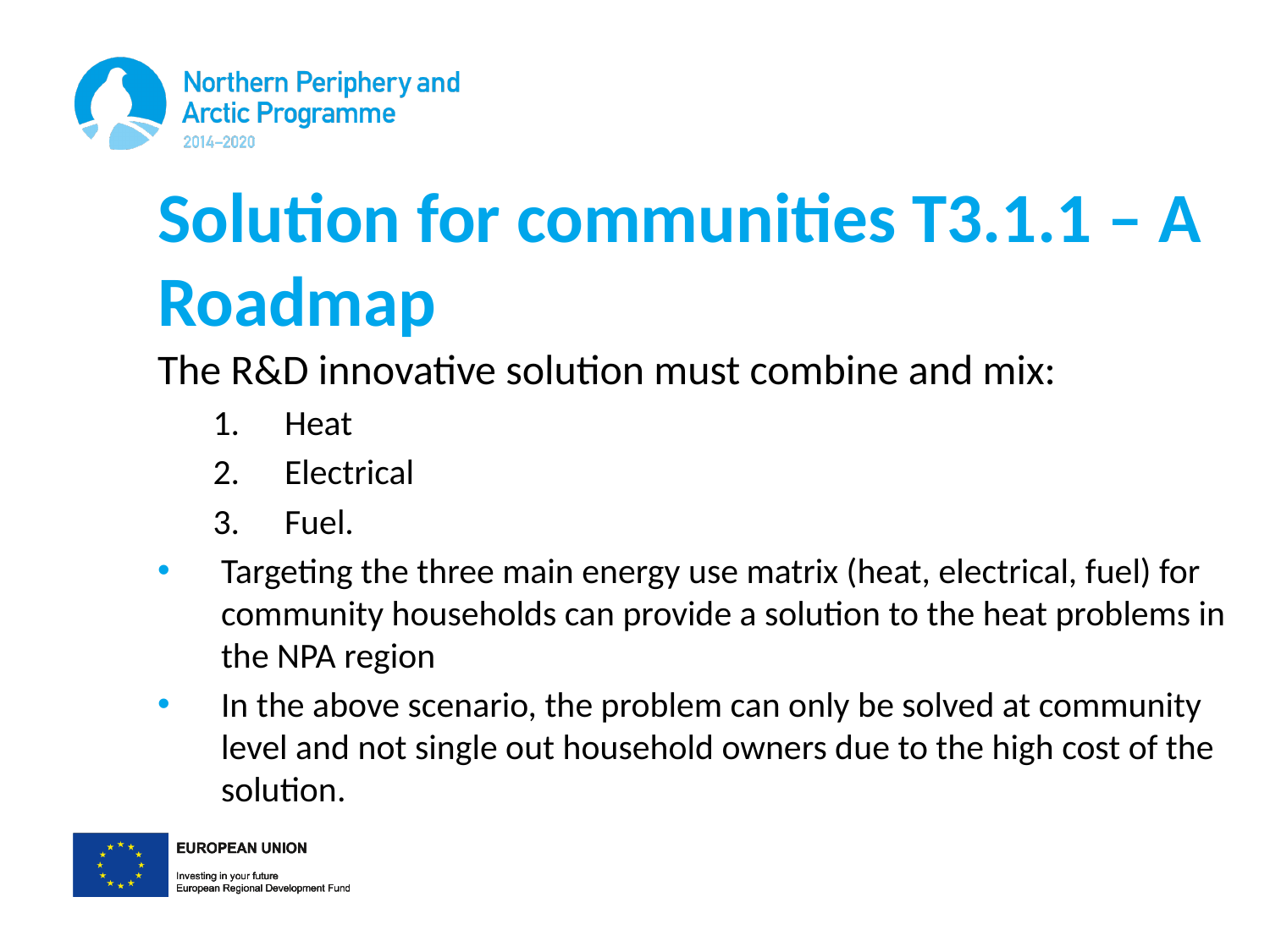

# Solution for communities T3.1.1 – A Roadmap
The R&D innovative solution must combine and mix:
Heat
Electrical
Fuel.
Targeting the three main energy use matrix (heat, electrical, fuel) for community households can provide a solution to the heat problems in the NPA region
In the above scenario, the problem can only be solved at community level and not single out household owners due to the high cost of the solution.